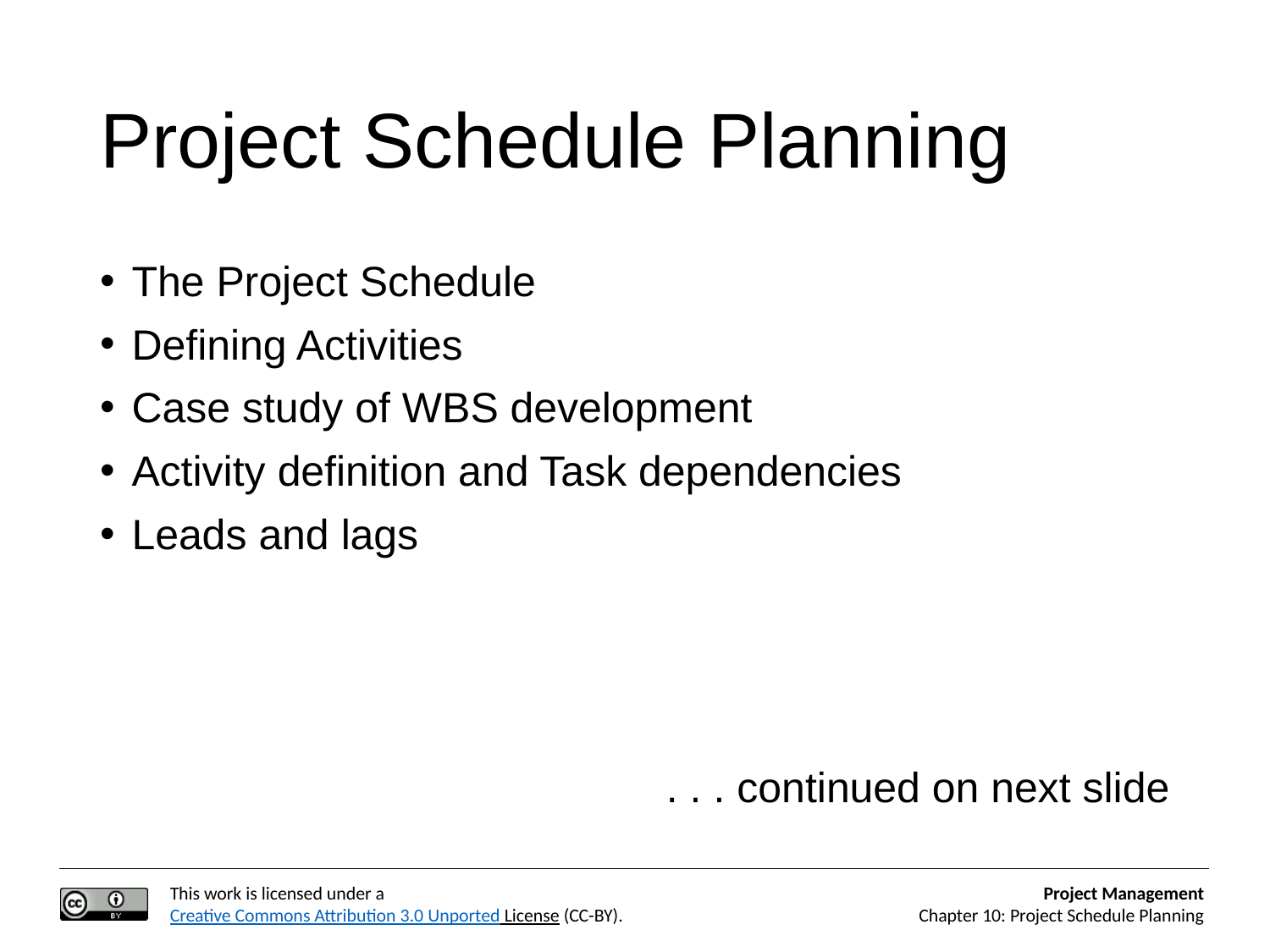

# Project Schedule Planning
The Project Schedule
Defining Activities
Case study of WBS development
Activity definition and Task dependencies
Leads and lags

. . . continued on next slide